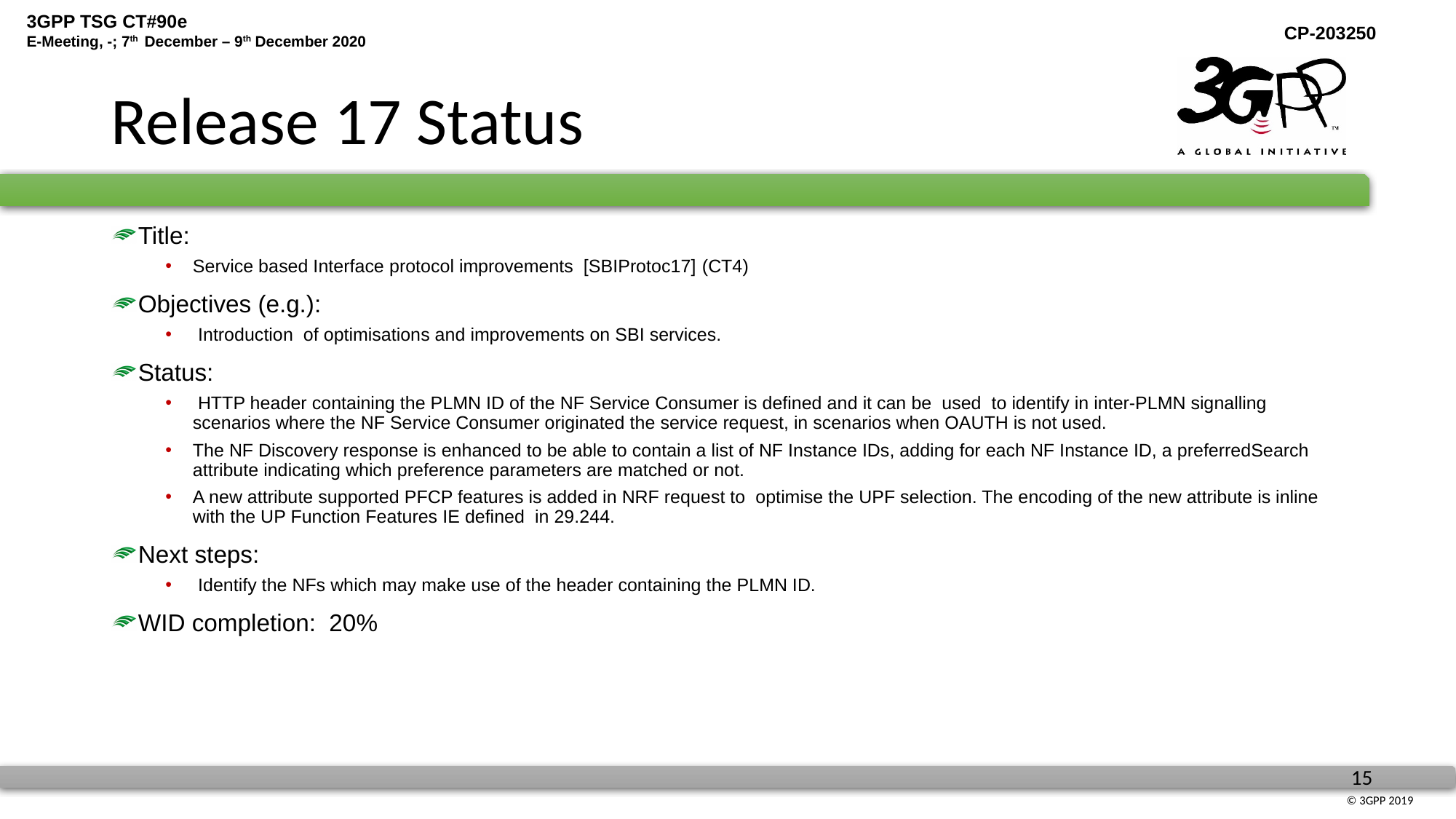

# Release 17 Status
Title:
Service based Interface protocol improvements  [SBIProtoc17] (CT4)
Objectives (e.g.):
 Introduction  of optimisations and improvements on SBI services.
Status:
 HTTP header containing the PLMN ID of the NF Service Consumer is defined and it can be  used  to identify in inter-PLMN signalling scenarios where the NF Service Consumer originated the service request, in scenarios when OAUTH is not used.
The NF Discovery response is enhanced to be able to contain a list of NF Instance IDs, adding for each NF Instance ID, a preferredSearch attribute indicating which preference parameters are matched or not.
A new attribute supported PFCP features is added in NRF request to  optimise the UPF selection. The encoding of the new attribute is inline with the UP Function Features IE defined  in 29.244.
Next steps:
 Identify the NFs which may make use of the header containing the PLMN ID.
WID completion:  20%